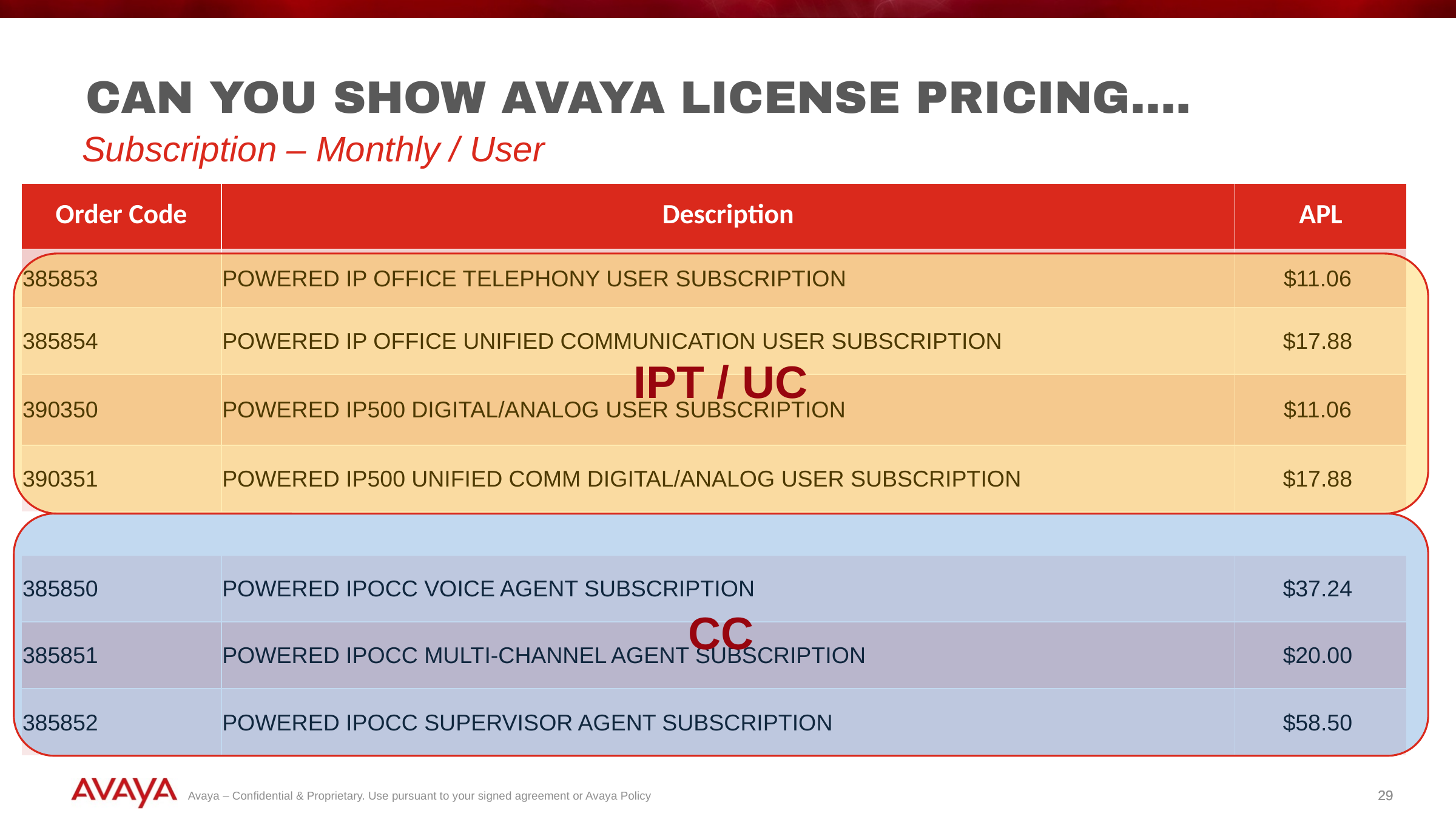

# Can You Show Avaya License Pricing….
Subscription – Monthly / User
| Order Code | Description | APL |
| --- | --- | --- |
| 385853 | POWERED IP OFFICE TELEPHONY USER SUBSCRIPTION | $11.06 |
| 385854 | POWERED IP OFFICE UNIFIED COMMUNICATION USER SUBSCRIPTION | $17.88 |
| 390350 | POWERED IP500 DIGITAL/ANALOG USER SUBSCRIPTION | $11.06 |
| 390351 | POWERED IP500 UNIFIED COMM DIGITAL/ANALOG USER SUBSCRIPTION | $17.88 |
|  |  |  |
| 385850 | POWERED IPOCC VOICE AGENT SUBSCRIPTION | $37.24 |
| 385851 | POWERED IPOCC MULTI-CHANNEL AGENT SUBSCRIPTION | $20.00 |
| 385852 | POWERED IPOCC SUPERVISOR AGENT SUBSCRIPTION | $58.50 |
IPT / UC
CC